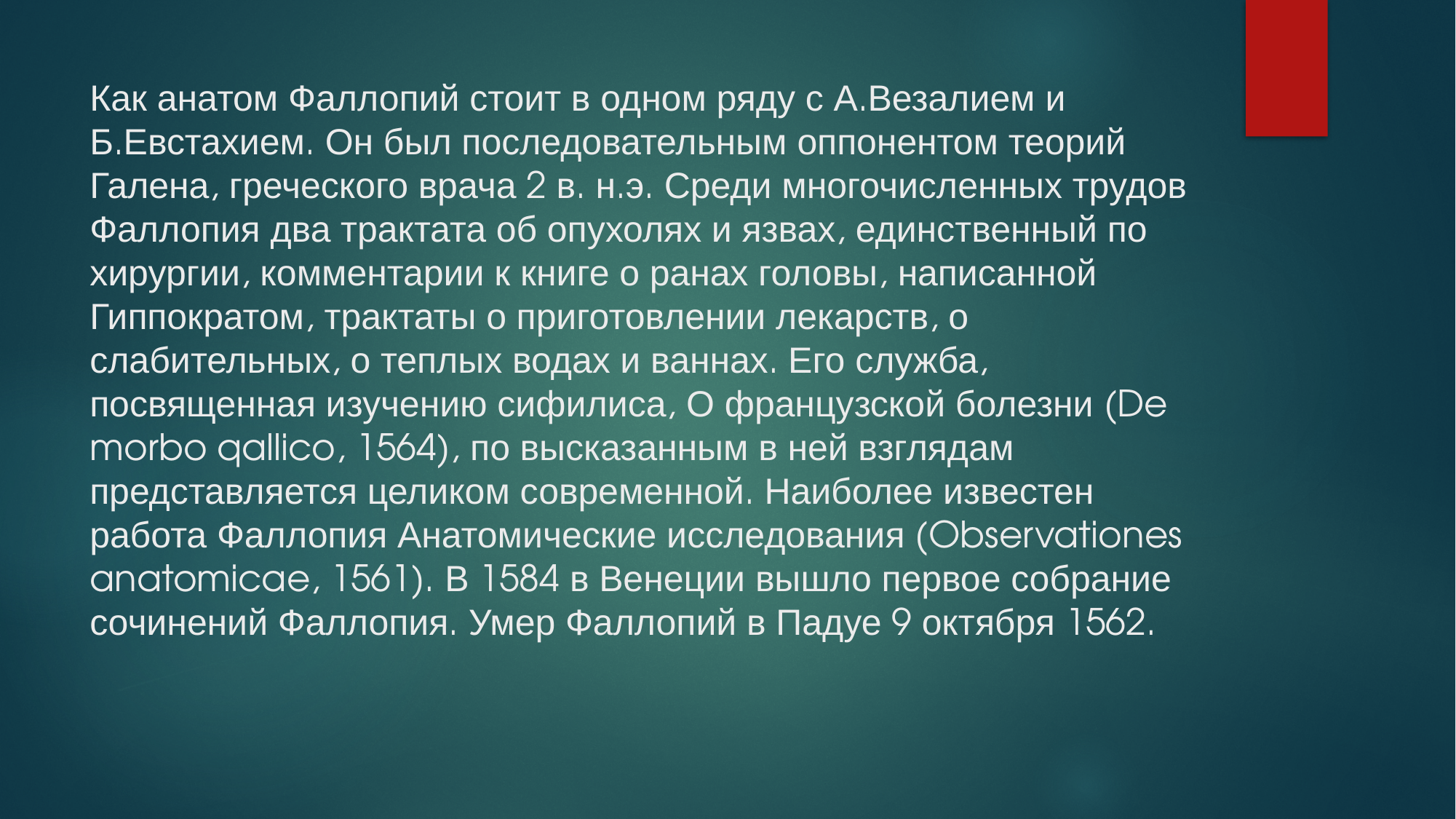

# Как анатом Фаллопий стоит в одном ряду с А.Везалием и Б.Евстахием. Он был последовательным оппонентом теорий Галена, греческого врача 2 в. н.э. Среди многочисленных трудов Фаллопия два трактата об опухолях и язвах, единственный по хирургии, комментарии к книге о ранах головы, написанной Гиппократом, трактаты о приготовлении лекарств, о слабительных, о теплых водах и ваннах. Его служба, посвященная изучению сифилиса, О французской болезни (De morbo qallico, 1564), по высказанным в ней взглядам представляется целиком современной. Наиболее известен работа Фаллопия Анатомические исследования (Observationes anatomicae, 1561). В 1584 в Венеции вышло первое собрание сочинений Фаллопия. Умер Фаллопий в Падуе 9 октября 1562.